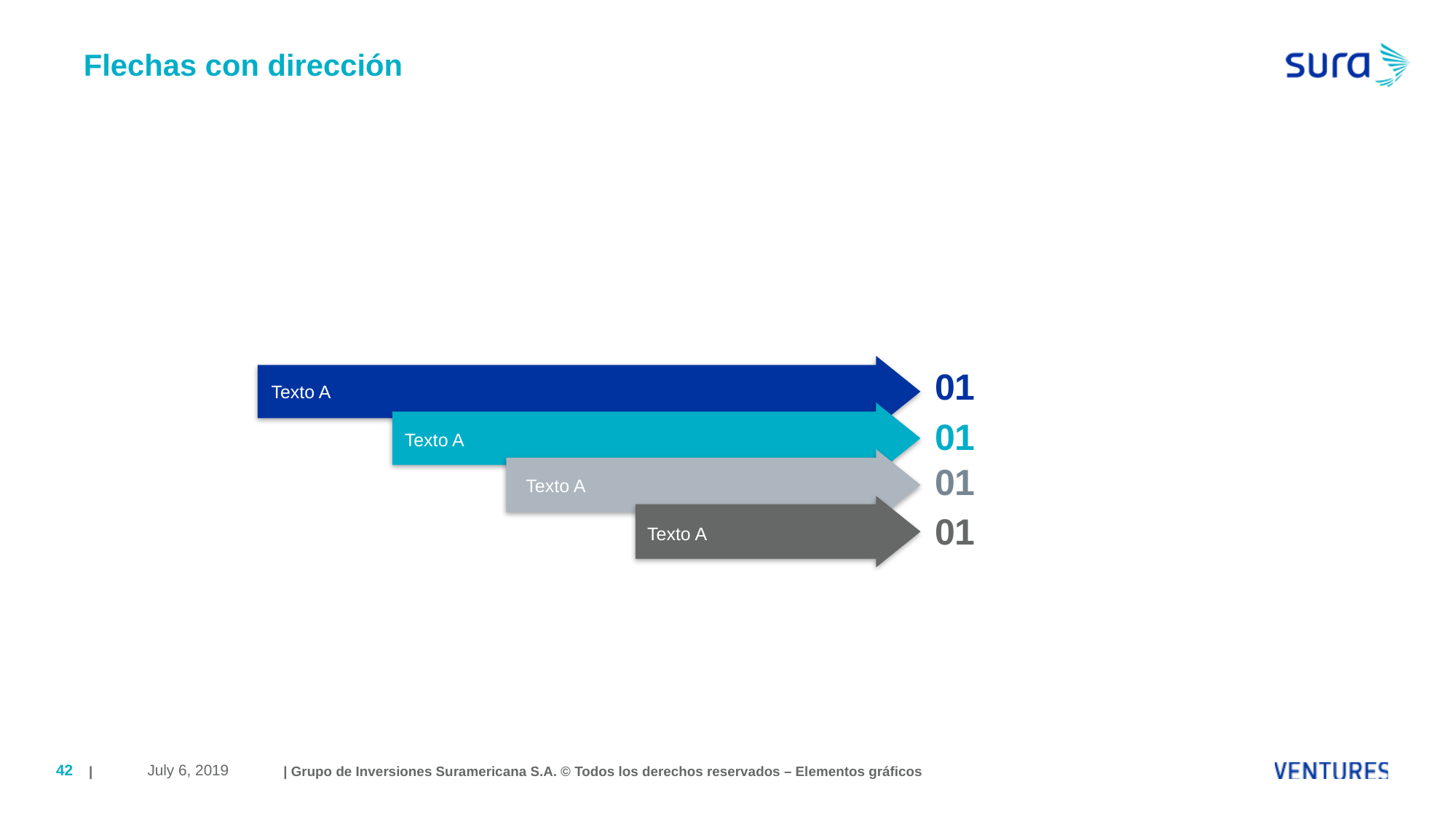

# Flechas con dirección

01
Texto A

01
Texto A

01
Texto A

01
Texto A
|                                                  | Grupo de Inversiones Suramericana S.A. © Todos los derechos reservados – Elementos gráficos
42
July 6, 2019